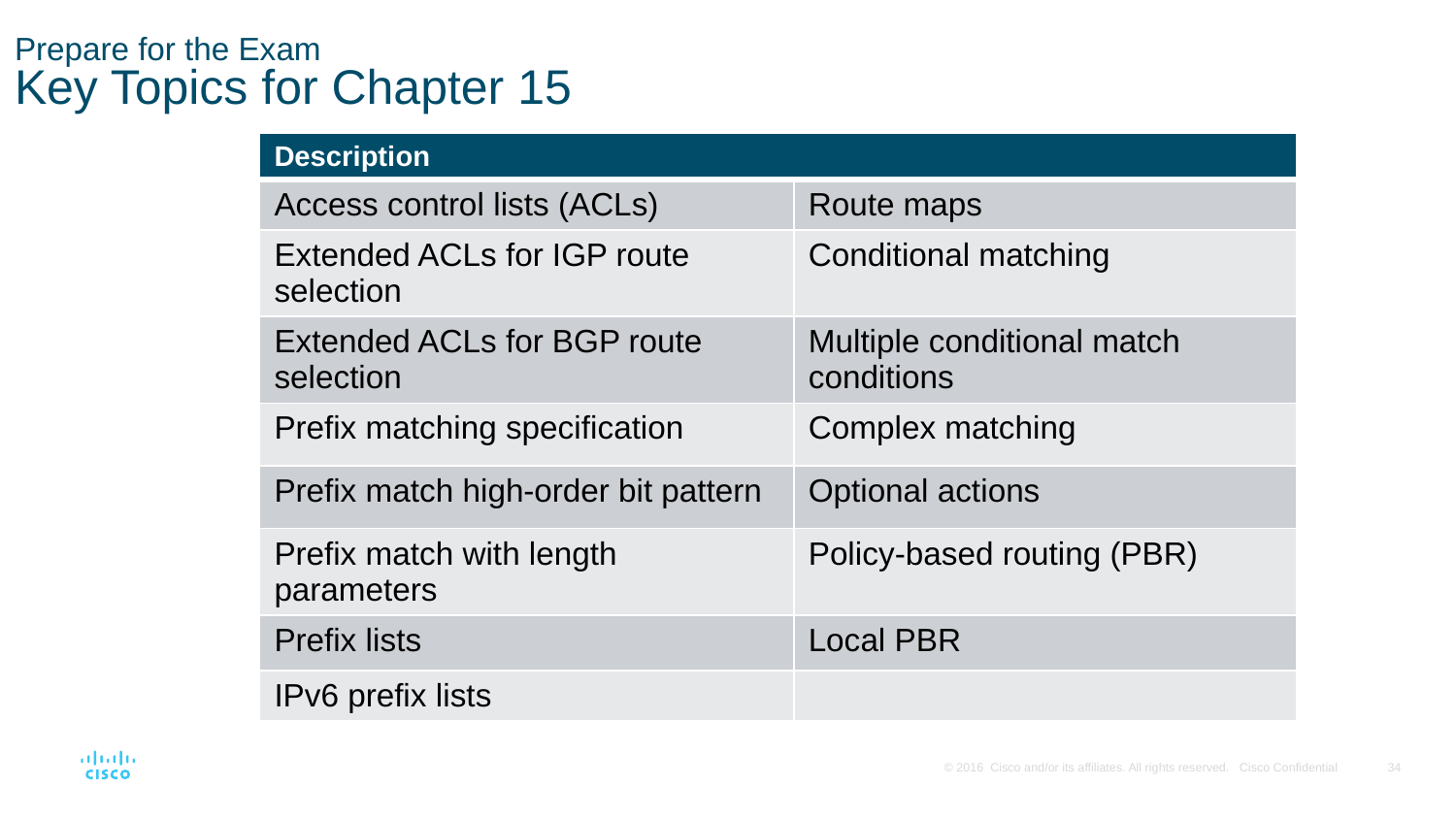

# Prepare for the Exam Key Topics for Chapter 15
| Description |  |
| --- | --- |
| Access control lists (ACLs) | Route maps |
| Extended ACLs for IGP route selection | Conditional matching |
| Extended ACLs for BGP route selection | Multiple conditional match conditions |
| Prefix matching specification | Complex matching |
| Prefix match high-order bit pattern | Optional actions |
| Prefix match with length parameters | Policy-based routing (PBR) |
| Prefix lists | Local PBR |
| IPv6 prefix lists |  |